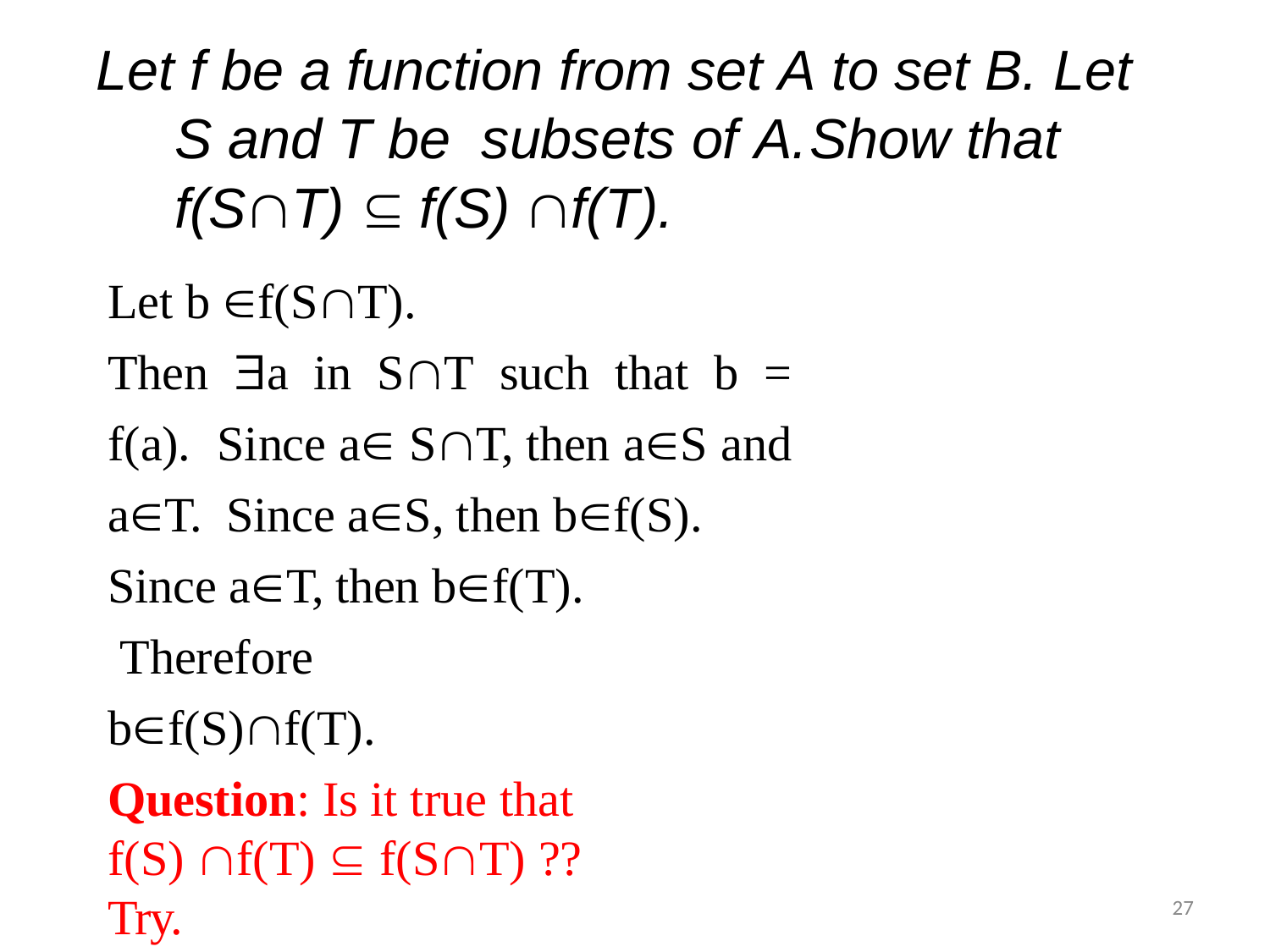

# Let f be a function from set A to set B. Let S and T be  subsets of A.	Show that f(S∩T) ⊆ f(S) ∩f(T).
Let b ∈f(S∩T).
Then ∃a in S∩T such that b = f(a).  Since a∈ S∩T, then a∈S and a∈T.  Since a∈S, then b∈f(S).
Since a∈T, then b∈f(T).  Therefore b∈f(S)∩f(T).
Question: Is it true that f(S) ∩f(T) ⊆ f(S∩T) ?? Try.
27